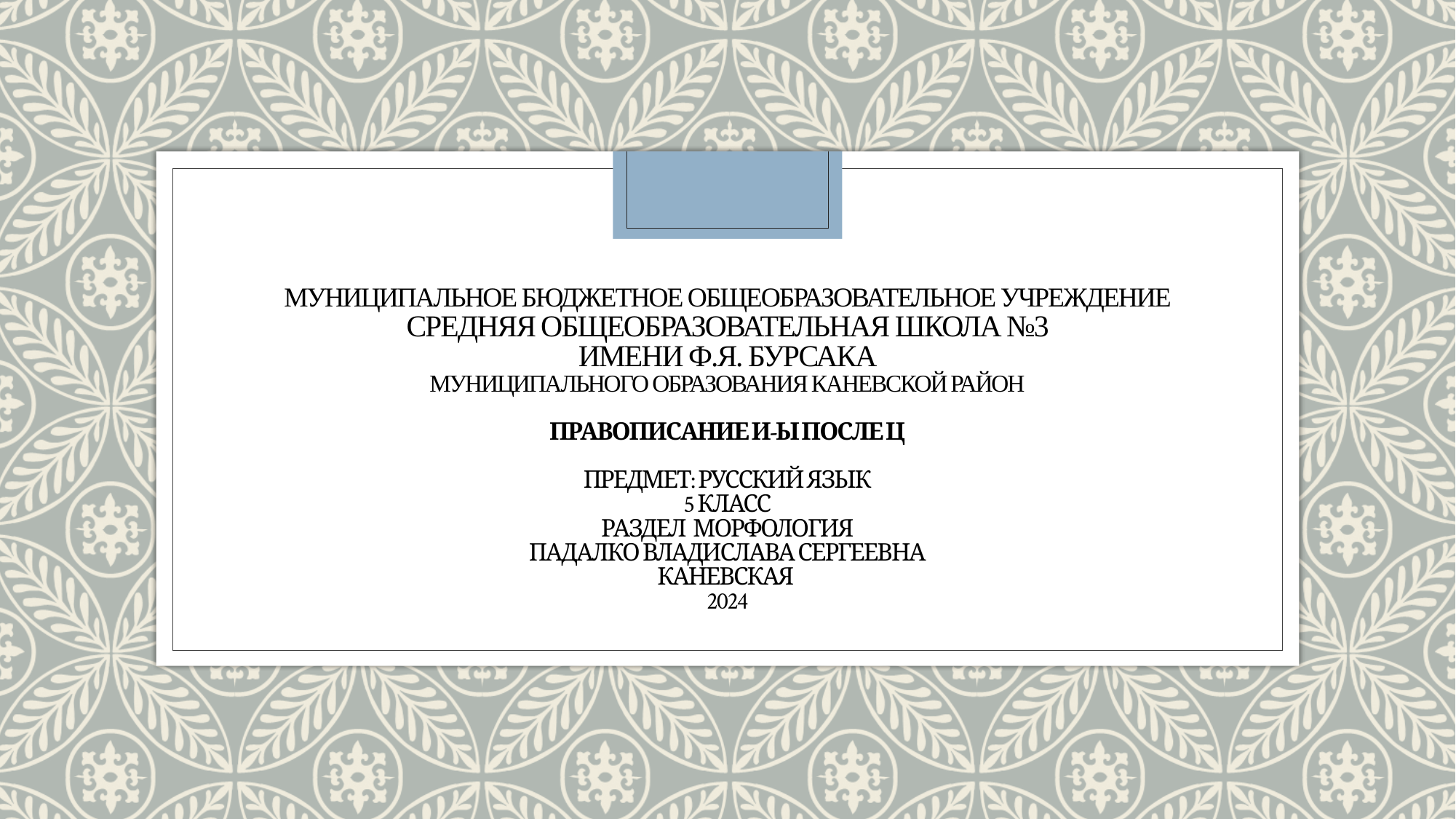

# Муниципальное бюджетное общеобразовательное учреждение СРЕДНЯЯ Общеобразовательная школа №3 Имени Ф.Я. Бурсака МУНИЦИПАЛЬНОГО ОБРАЗОВАНИЯ Каневской район Правописание И-Ы после ц Предмет: Русский язык 5 класс Раздел  Морфология Падалко Владислава Сергеевна Каневская 2024